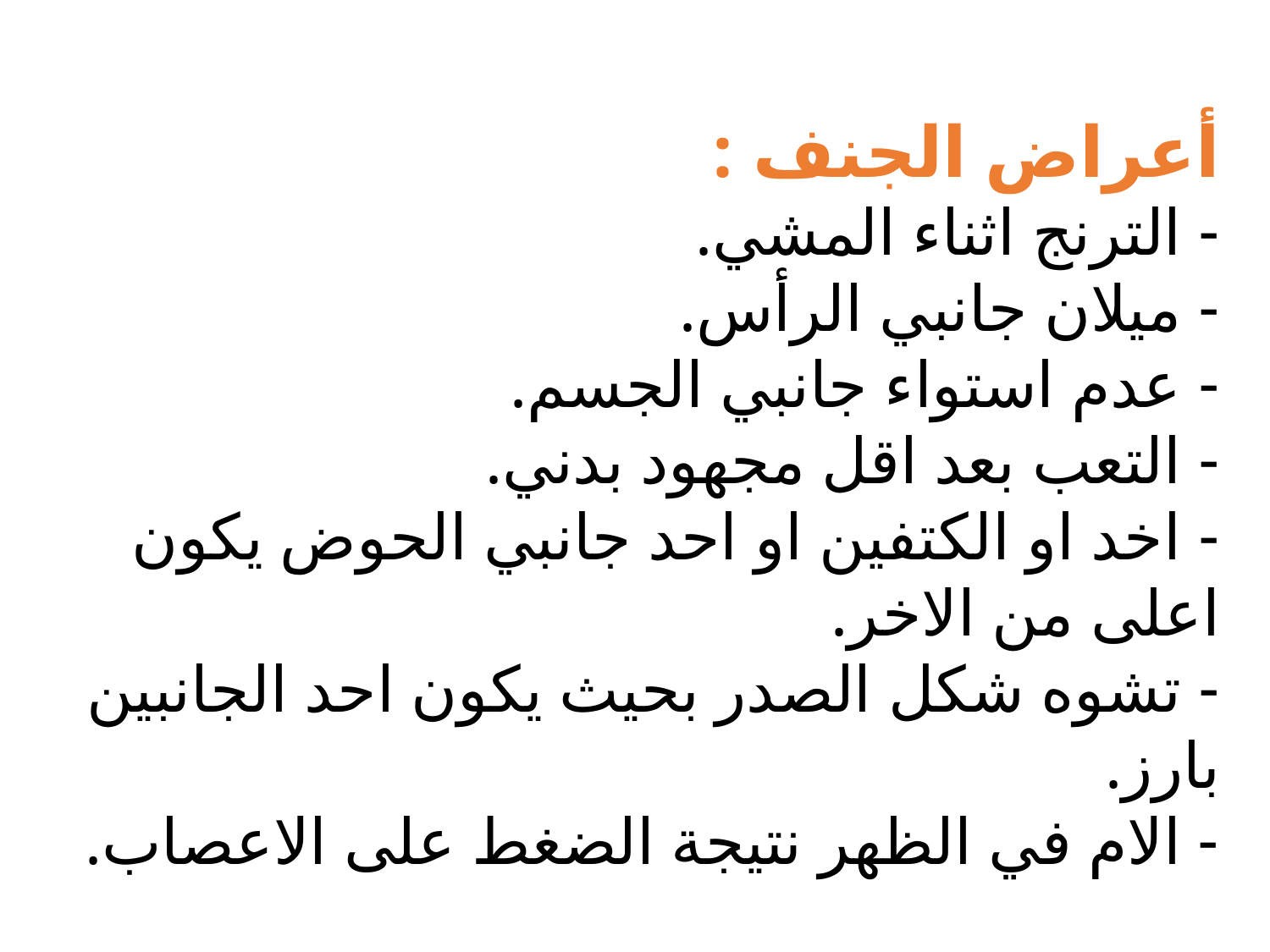

أعراض الجنف :
- الترنج اثناء المشي.
- ميلان جانبي الرأس.
- عدم استواء جانبي الجسم.
- التعب بعد اقل مجهود بدني.
- اخد او الكتفين او احد جانبي الحوض يكون اعلى من الاخر.
- تشوه شكل الصدر بحيث يكون احد الجانبين بارز.
- الام في الظهر نتيجة الضغط على الاعصاب.